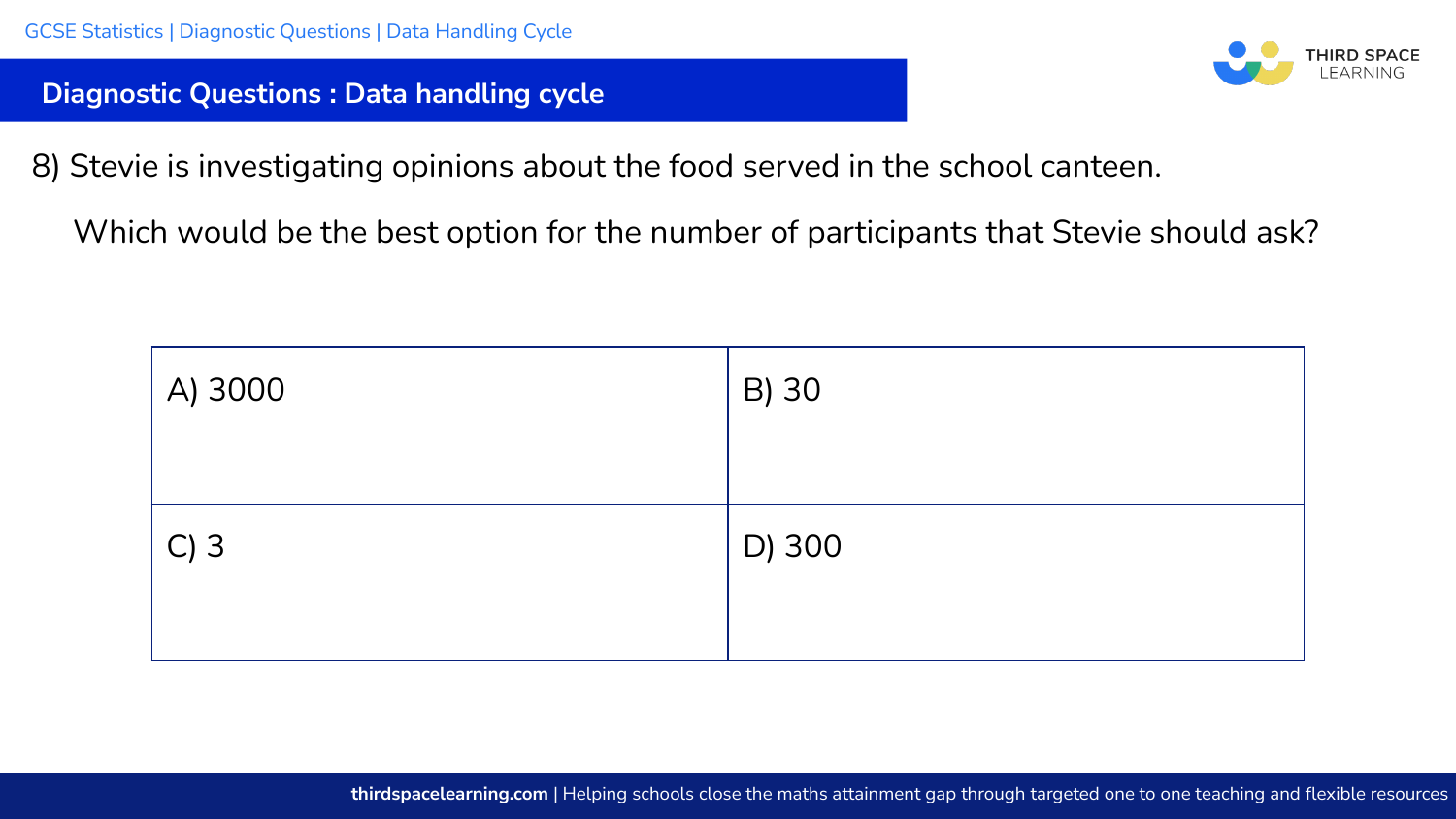

Diagnostic Questions : Data handling cycle
| 8) Stevie is investigating opinions about the food served in the school canteen. Which would be the best option for the number of participants that Stevie should ask? |
| --- |
| A) 3000 | B) 30 |
| --- | --- |
| C) 3 | D) 300 |